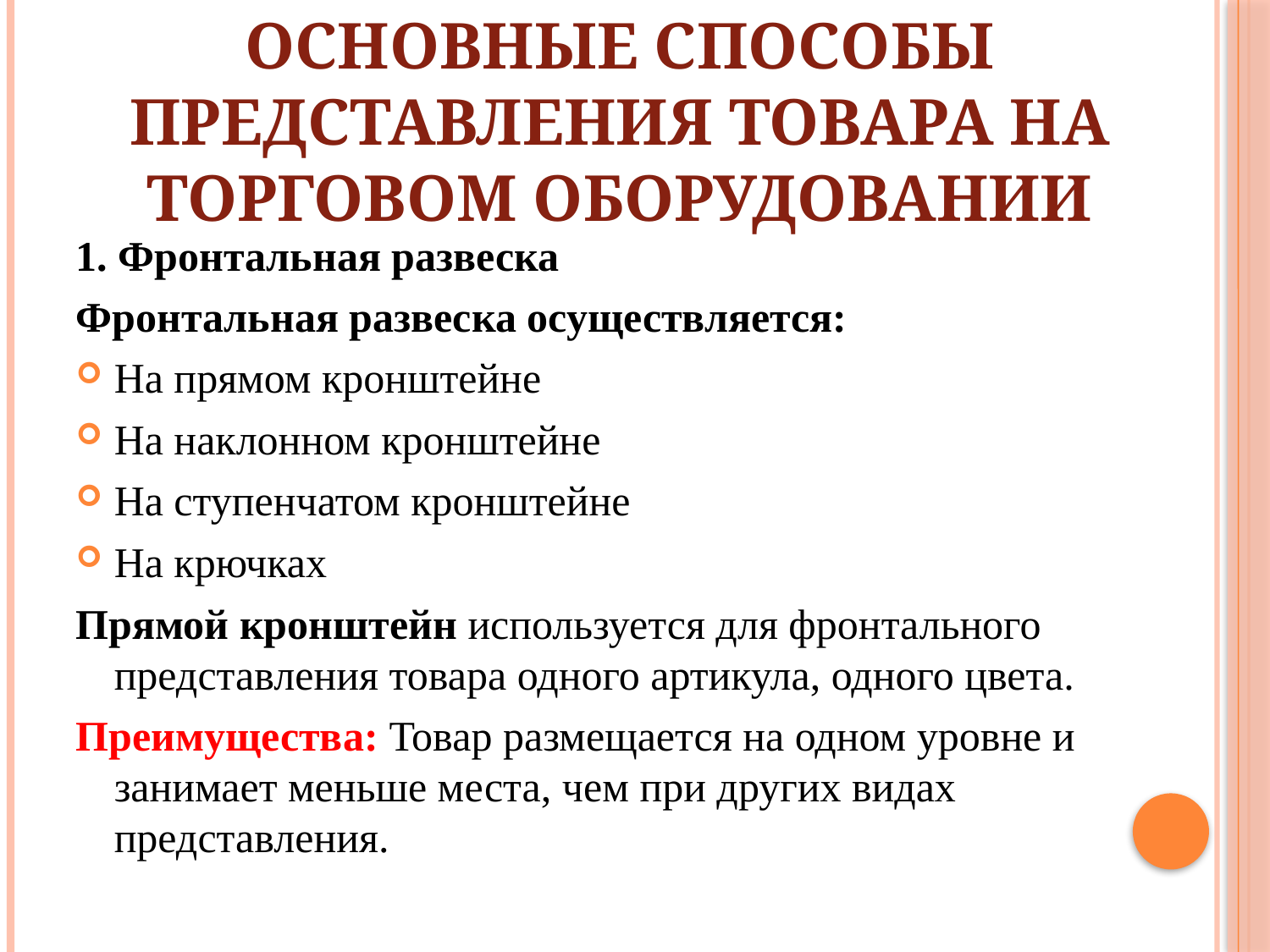

# Основные способы представления товара на торговом оборудовании
1. Фронтальная развеска
Фронтальная развеска осуществляется:
На прямом кронштейне
На наклонном кронштейне
На ступенчатом кронштейне
На крючках
Прямой кронштейн используется для фронтального представления товара одного артикула, одного цвета.
Преимущества: Товар размещается на одном уровне и занимает меньше места, чем при других видах представления.